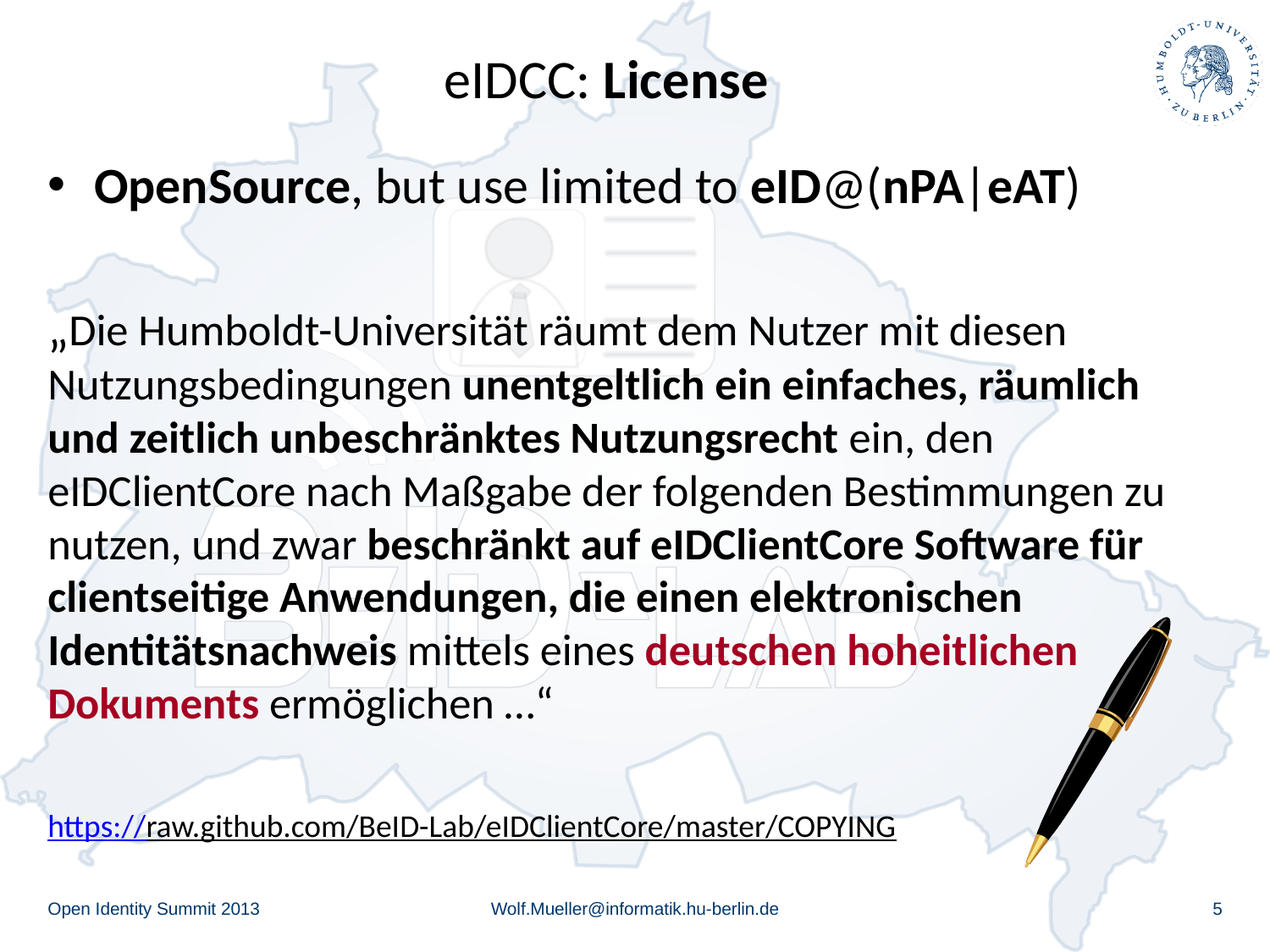

# eIDCC: License
OpenSource, but use limited to eID@(nPA|eAT)

„Die Humboldt-Universität räumt dem Nutzer mit diesen Nutzungsbedingungen unentgeltlich ein einfaches, räumlich und zeitlich unbeschränktes Nutzungsrecht ein, den eIDClientCore nach Maßgabe der folgenden Bestimmungen zu nutzen, und zwar beschränkt auf eIDClientCore Software für clientseitige Anwendungen, die einen elektronischen Identitätsnachweis mittels eines deutschen hoheitlichen Dokuments ermöglichen …“

https://raw.github.com/BeID-Lab/eIDClientCore/master/COPYING

Open Identity Summit 2013
Wolf.Mueller@informatik.hu-berlin.de
5